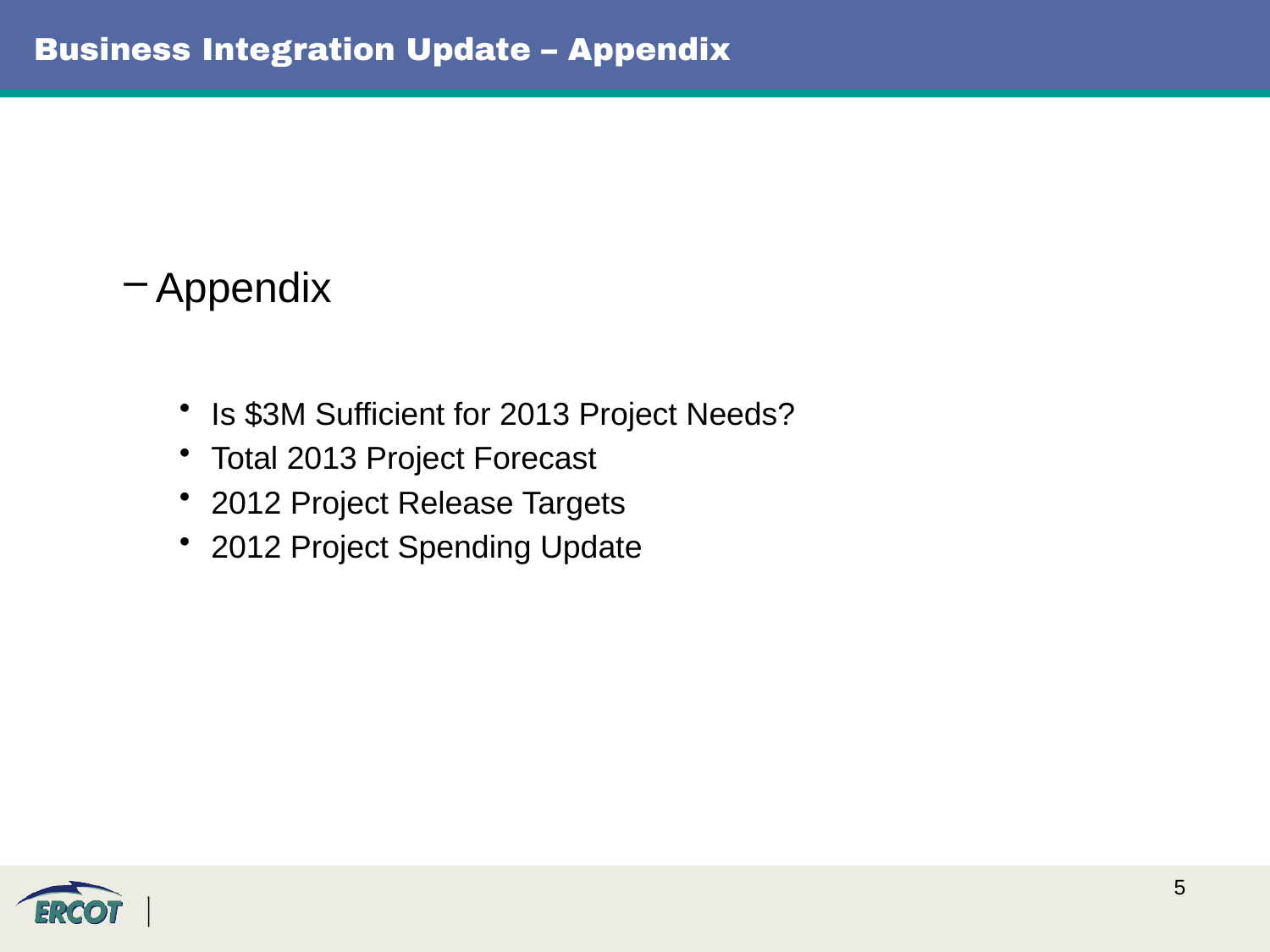

# Business Integration Update – Appendix
Appendix

Is $3M Sufficient for 2013 Project Needs?
Total 2013 Project Forecast
2012 Project Release Targets
2012 Project Spending Update